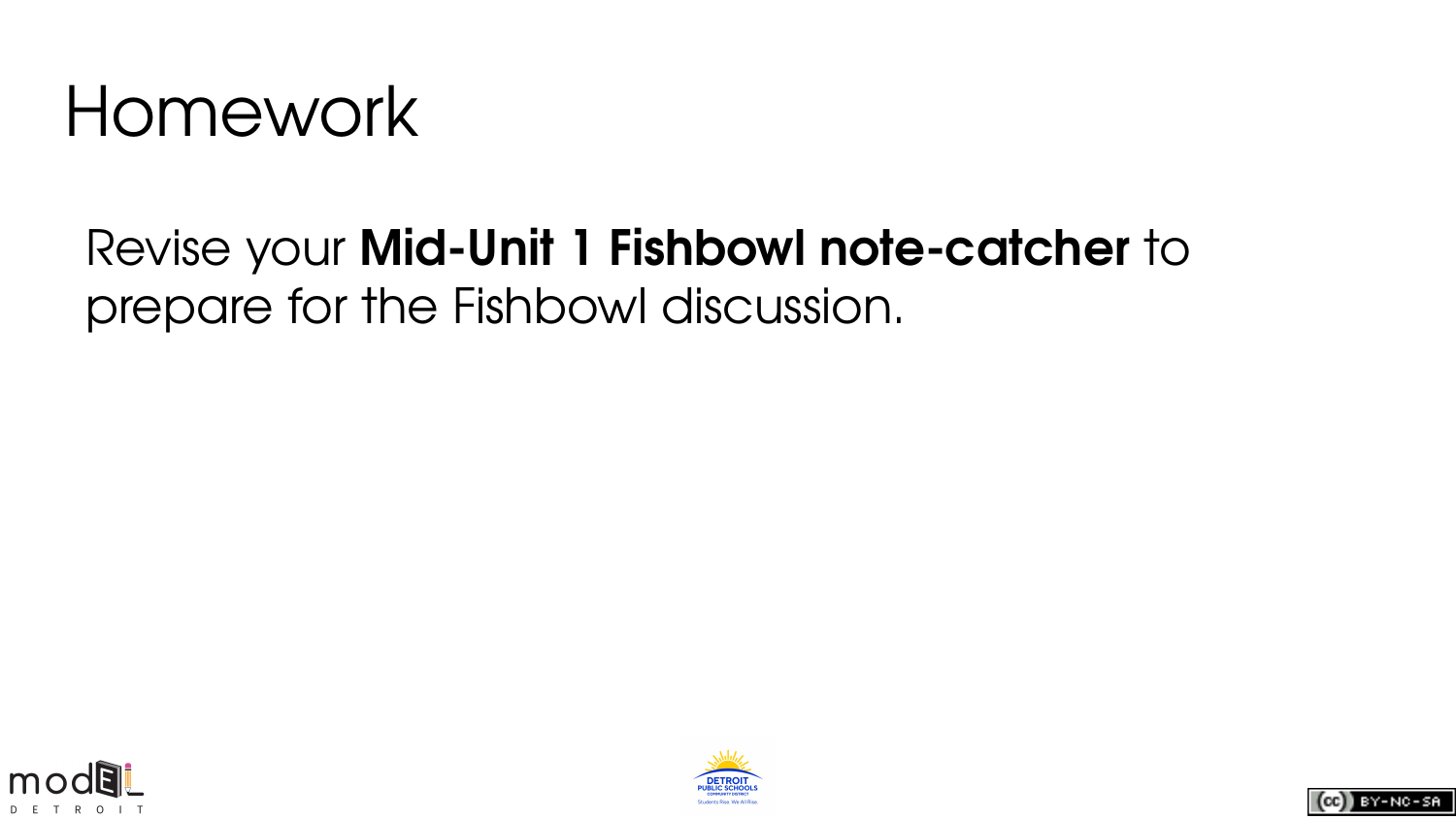

# Homework

Revise your Mid-Unit 1 Fishbowl note-catcher to prepare for the Fishbowl discussion.